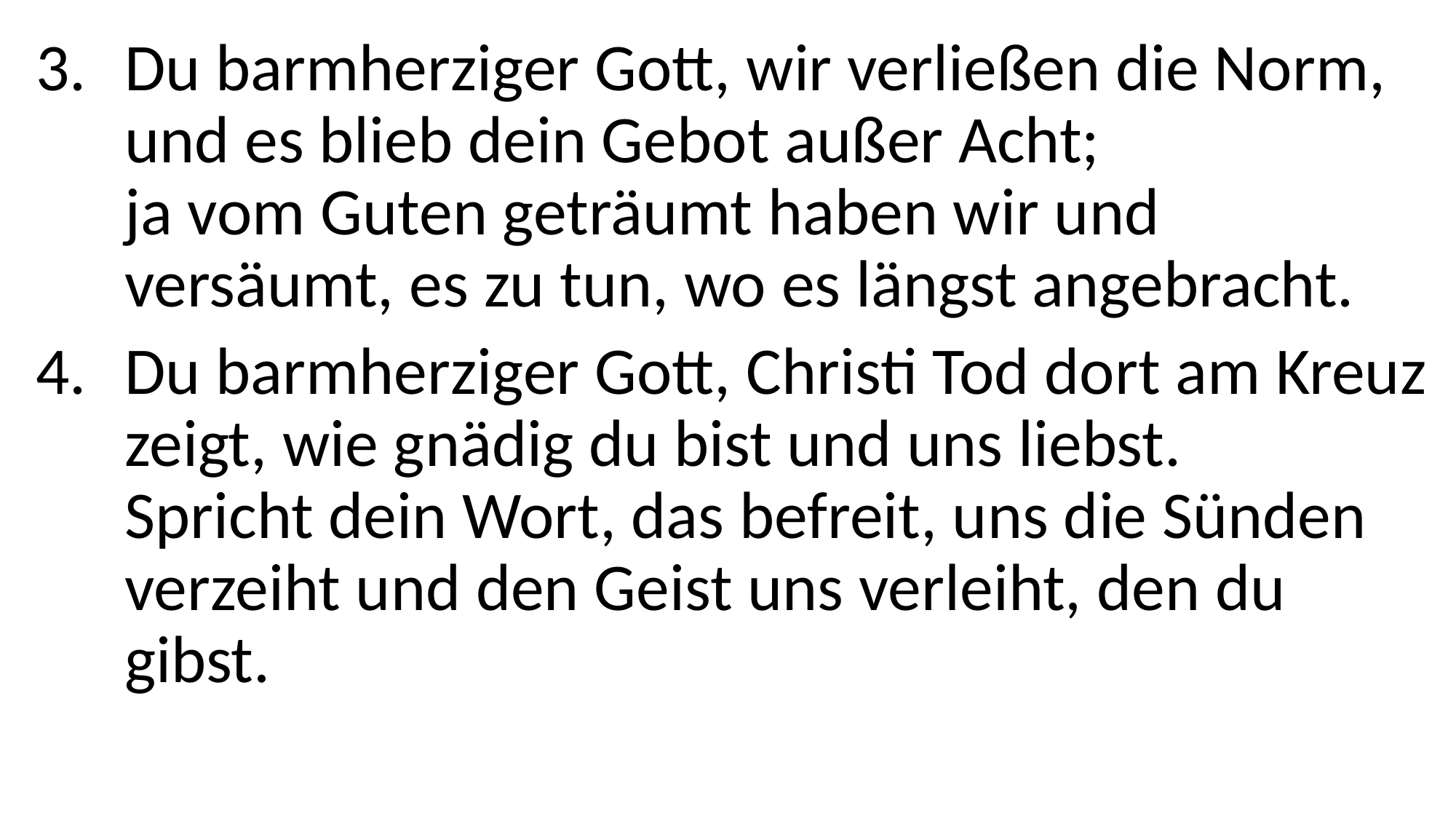

Du barmherziger Gott, wir verließen die Norm, und es blieb dein Gebot außer Acht;
ja vom Guten geträumt haben wir und versäumt, es zu tun, wo es längst angebracht.
Du barmherziger Gott, Christi Tod dort am Kreuz zeigt, wie gnädig du bist und uns liebst.
Spricht dein Wort, das befreit, uns die Sünden verzeiht und den Geist uns verleiht, den du gibst.